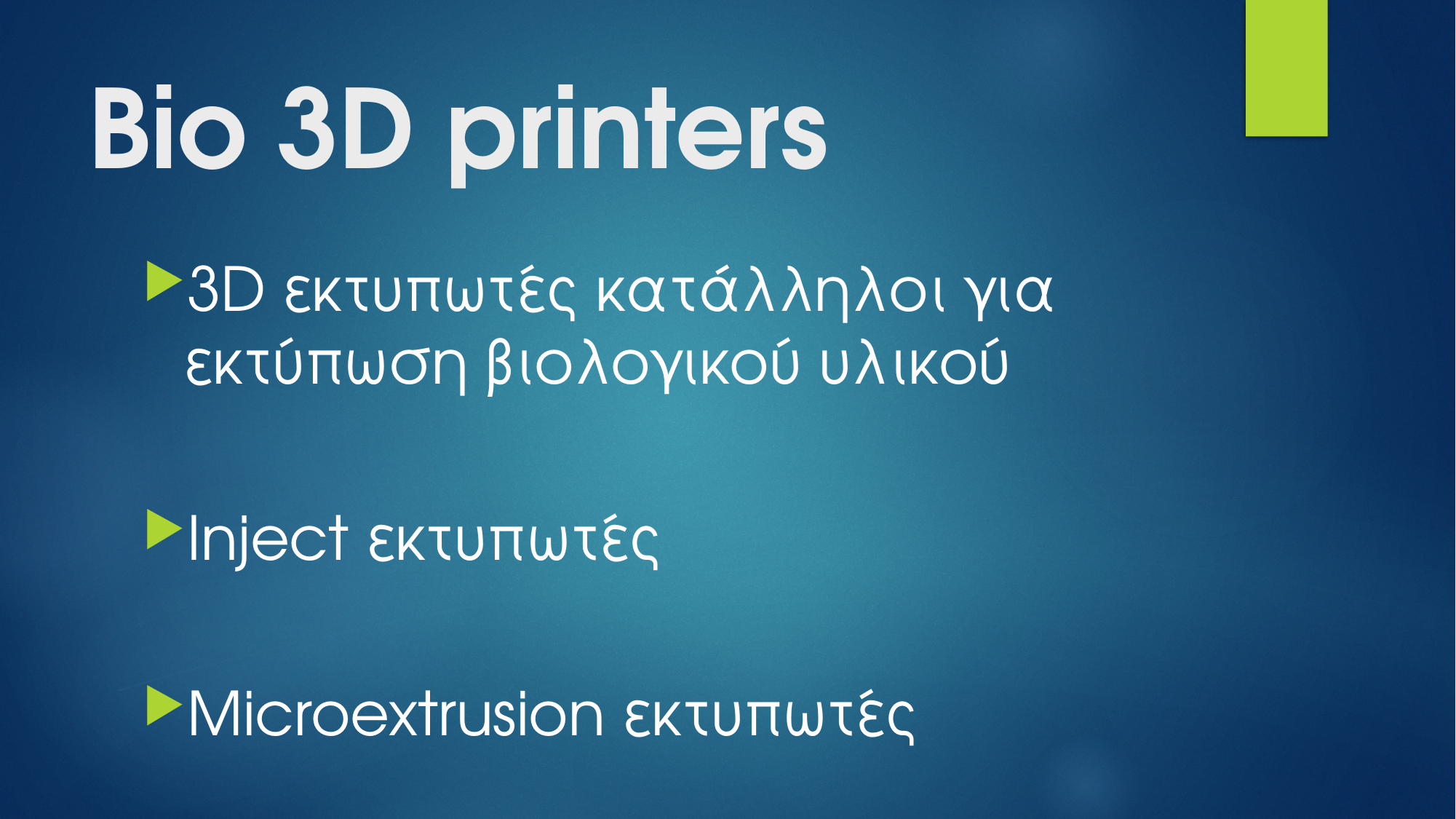

# Bio 3D printers
3D εκτυπωτές κατάλληλοι για εκτύπωση βιολογικού υλικού

Inject εκτυπωτές

Microextrusion εκτυπωτές